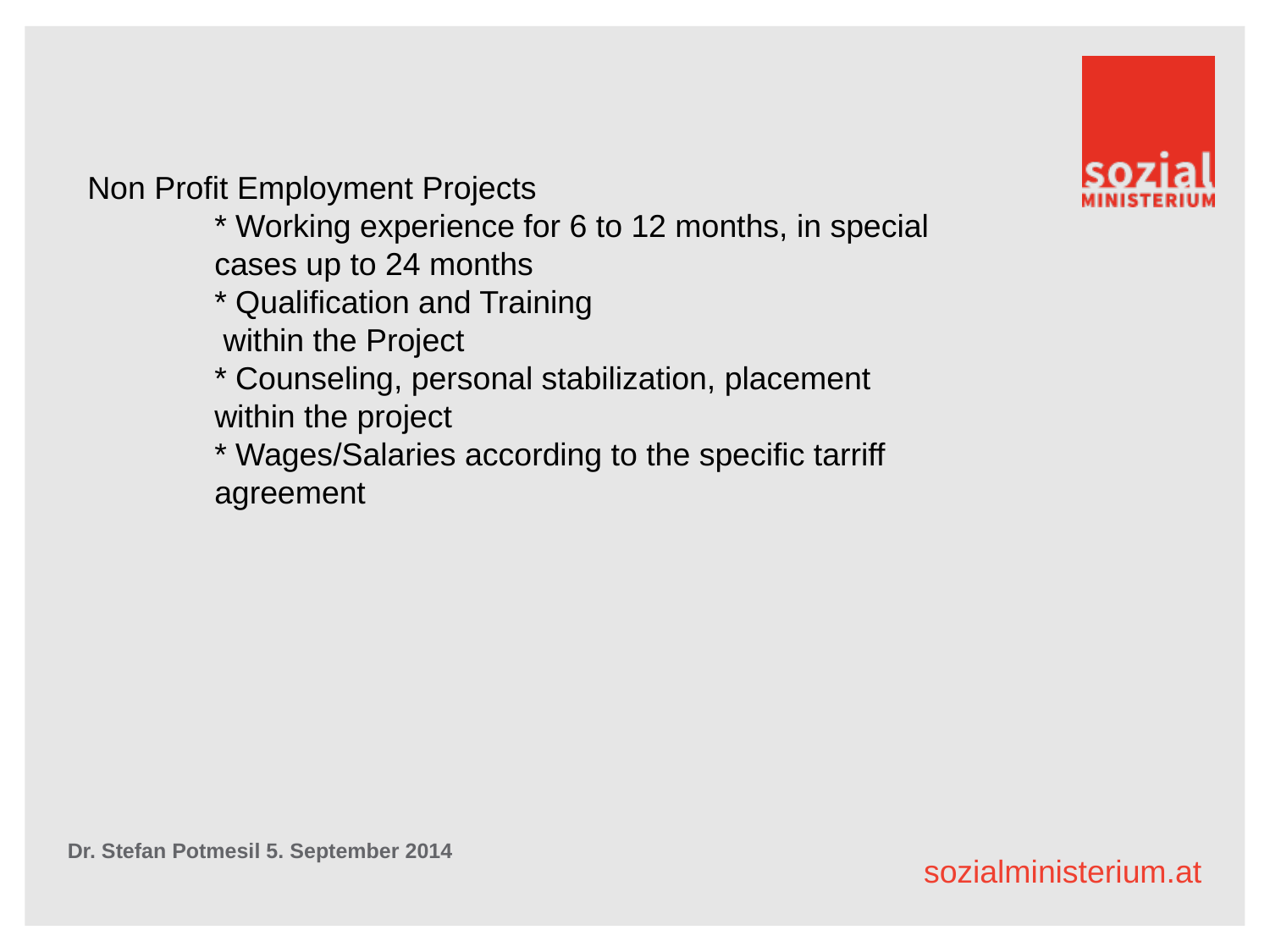

Non Profit Employment Projects
	* Working experience for 6 to 12 months, in special 	cases up to 24 months
	* Qualification and Training
	 within the Project
	* Counseling, personal stabilization, placement 	within the project
	* Wages/Salaries according to the specific tarriff 	agreement

Dr. Stefan Potmesil 5. September 2014